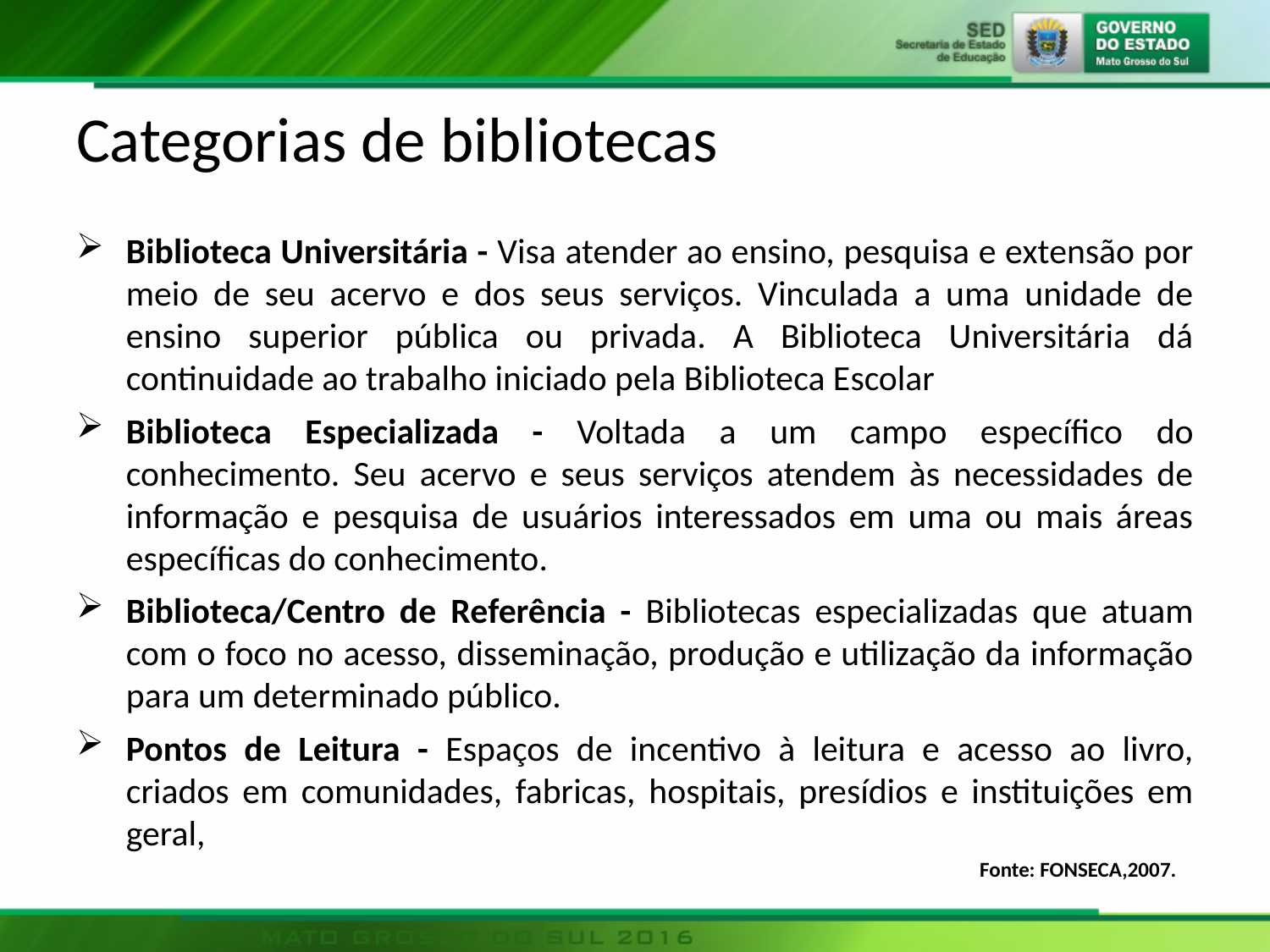

# Categorias de bibliotecas
Biblioteca Universitária - Visa atender ao ensino, pesquisa e extensão por meio de seu acervo e dos seus serviços. Vinculada a uma unidade de ensino superior pública ou privada. A Biblioteca Universitária dá continuidade ao trabalho iniciado pela Biblioteca Escolar
Biblioteca Especializada - Voltada a um campo específico do conhecimento. Seu acervo e seus serviços atendem às necessidades de informação e pesquisa de usuários interessados em uma ou mais áreas específicas do conhecimento.
Biblioteca/Centro de Referência - Bibliotecas especializadas que atuam com o foco no acesso, disseminação, produção e utilização da informação para um determinado público.
Pontos de Leitura - Espaços de incentivo à leitura e acesso ao livro, criados em comunidades, fabricas, hospitais, presídios e instituições em geral,

Fonte: FONSECA,2007.